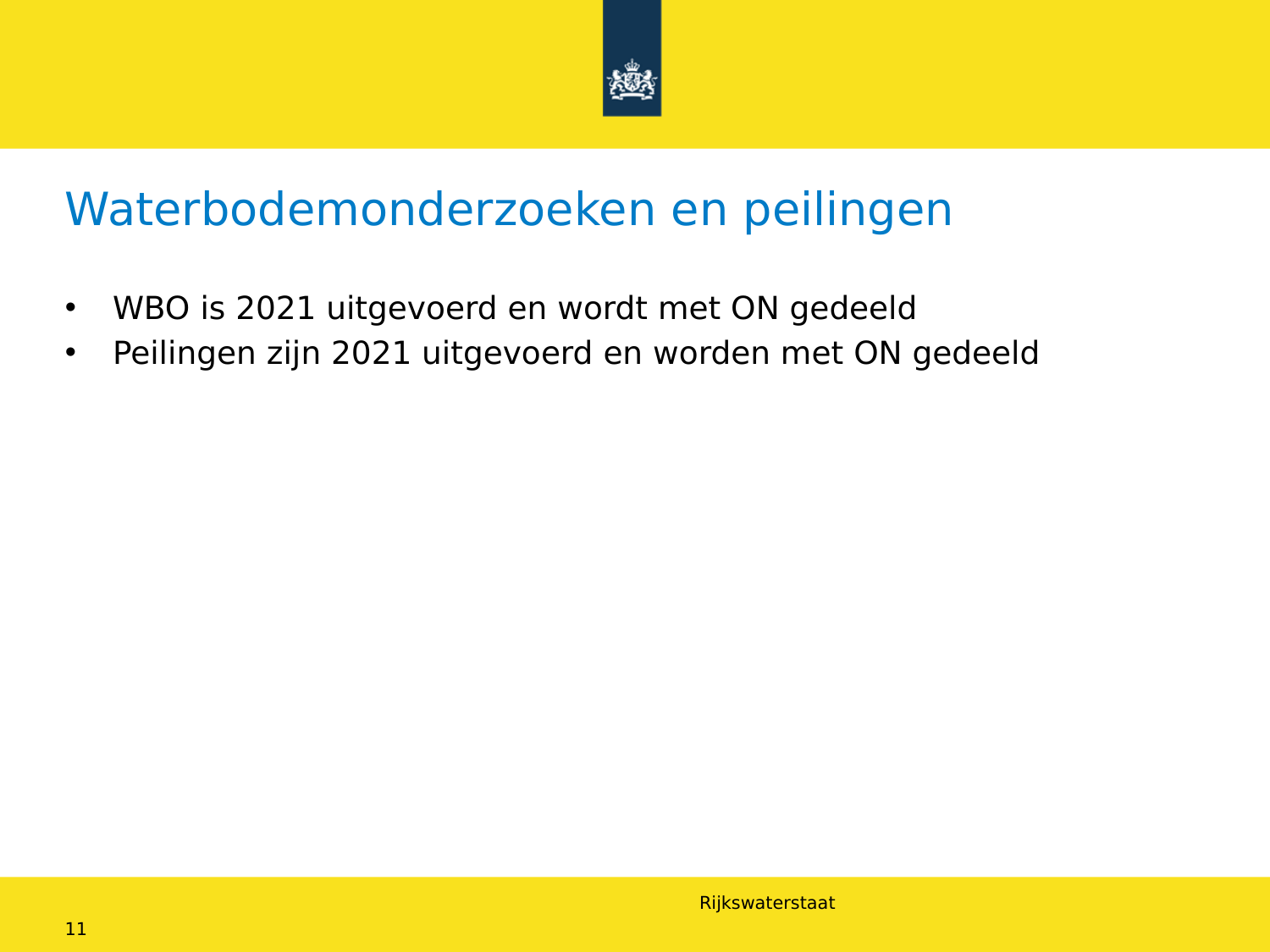

# Waterbodemonderzoeken en peilingen
WBO is 2021 uitgevoerd en wordt met ON gedeeld
Peilingen zijn 2021 uitgevoerd en worden met ON gedeeld